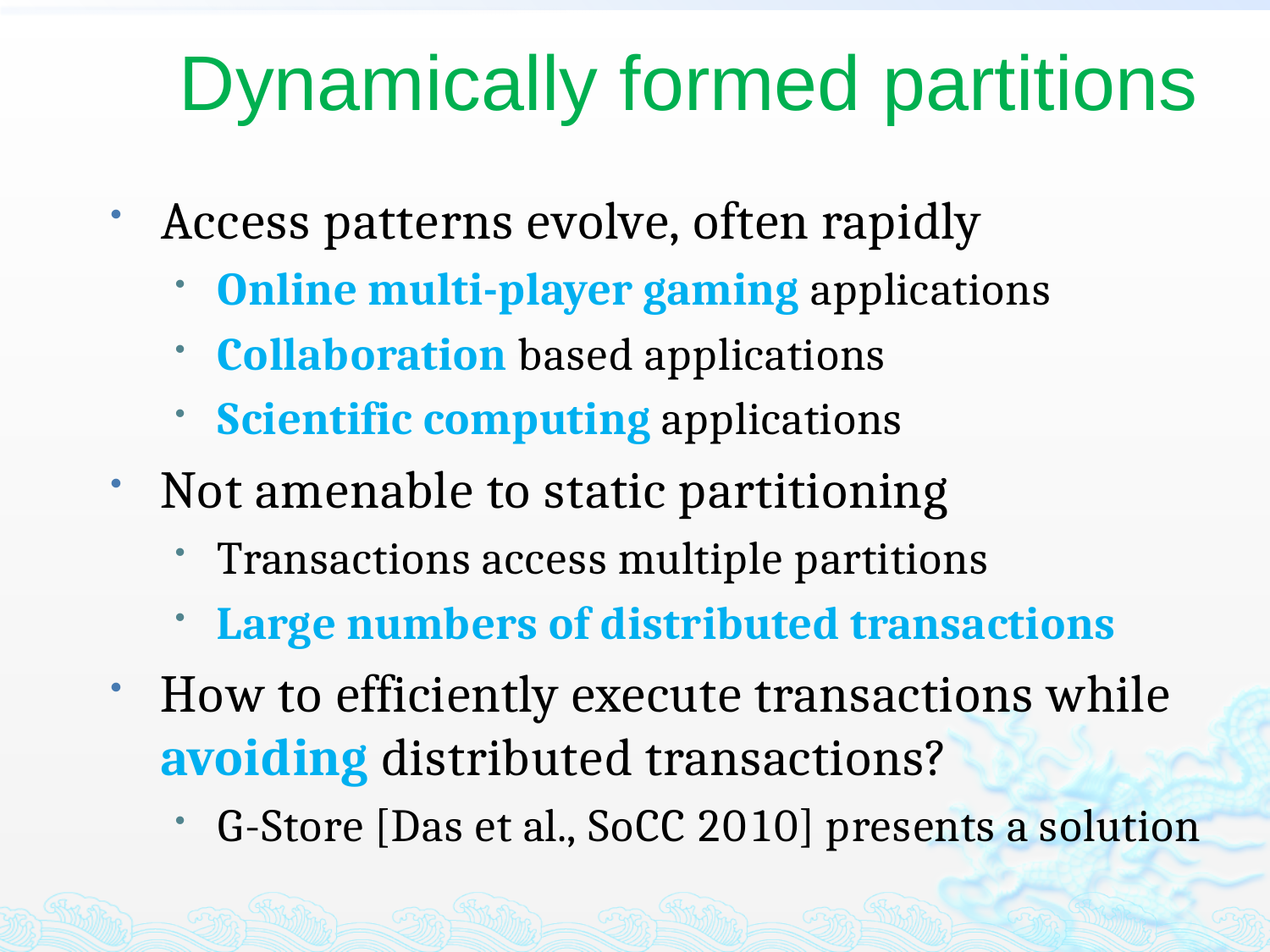

# Dynamically formed partitions
Access patterns evolve, often rapidly
Online multi-player gaming applications
Collaboration based applications
Scientific computing applications
Not amenable to static partitioning
Transactions access multiple partitions
Large numbers of distributed transactions
How to efficiently execute transactions while avoiding distributed transactions?
G-Store [Das et al., SoCC 2010] presents a solution